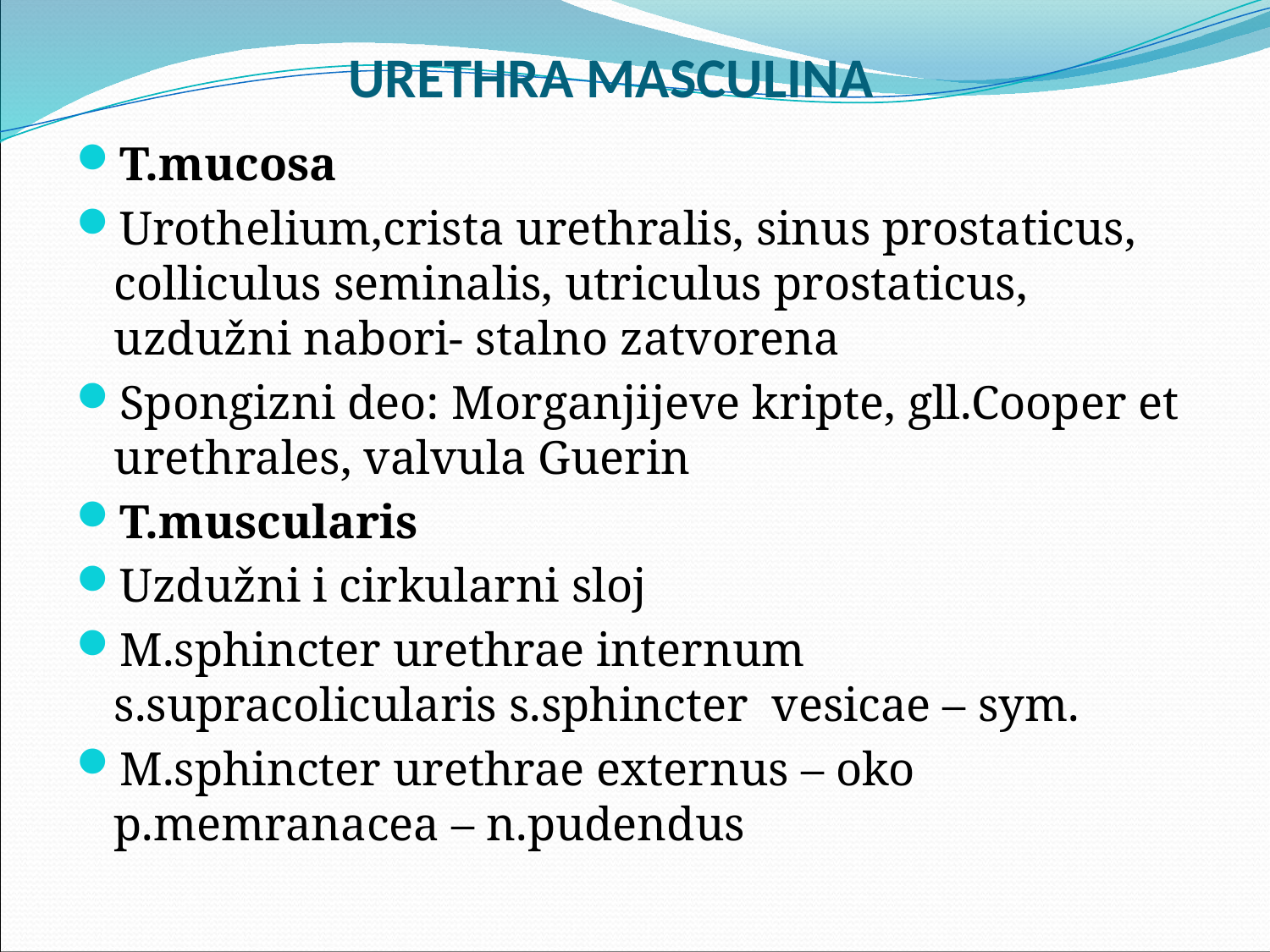

# URETHRA MASCULINA
T.mucosa
Urothelium,crista urethralis, sinus prostaticus, colliculus seminalis, utriculus prostaticus, uzdužni nabori- stalno zatvorena
Spongizni deo: Morganjijeve kripte, gll.Cooper et urethrales, valvula Guerin
T.muscularis
Uzdužni i cirkularni sloj
M.sphincter urethrae internum s.supracolicularis s.sphincter  vesicae – sym.
M.sphincter urethrae externus – oko p.memranacea – n.pudendus